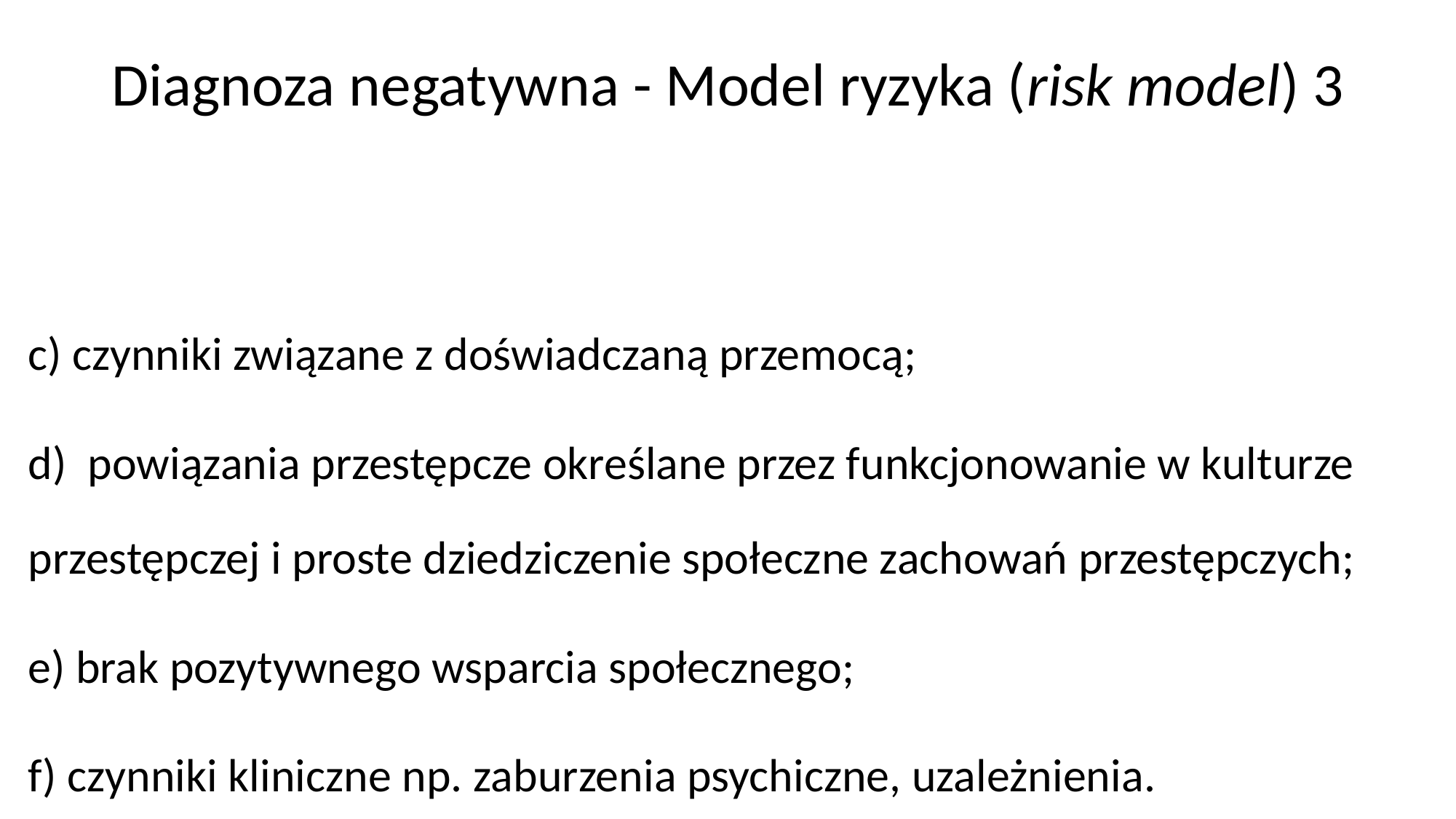

# Diagnoza negatywna - Model ryzyka (risk model) 3

c) czynniki związane z doświadczaną przemocą;
d)  powiązania przestępcze określane przez funkcjonowanie w kulturze przestępczej i proste dziedziczenie społeczne zachowań przestępczych;
e) brak pozytywnego wsparcia społecznego;
f) czynniki kliniczne np. zaburzenia psychiczne, uzależnienia.